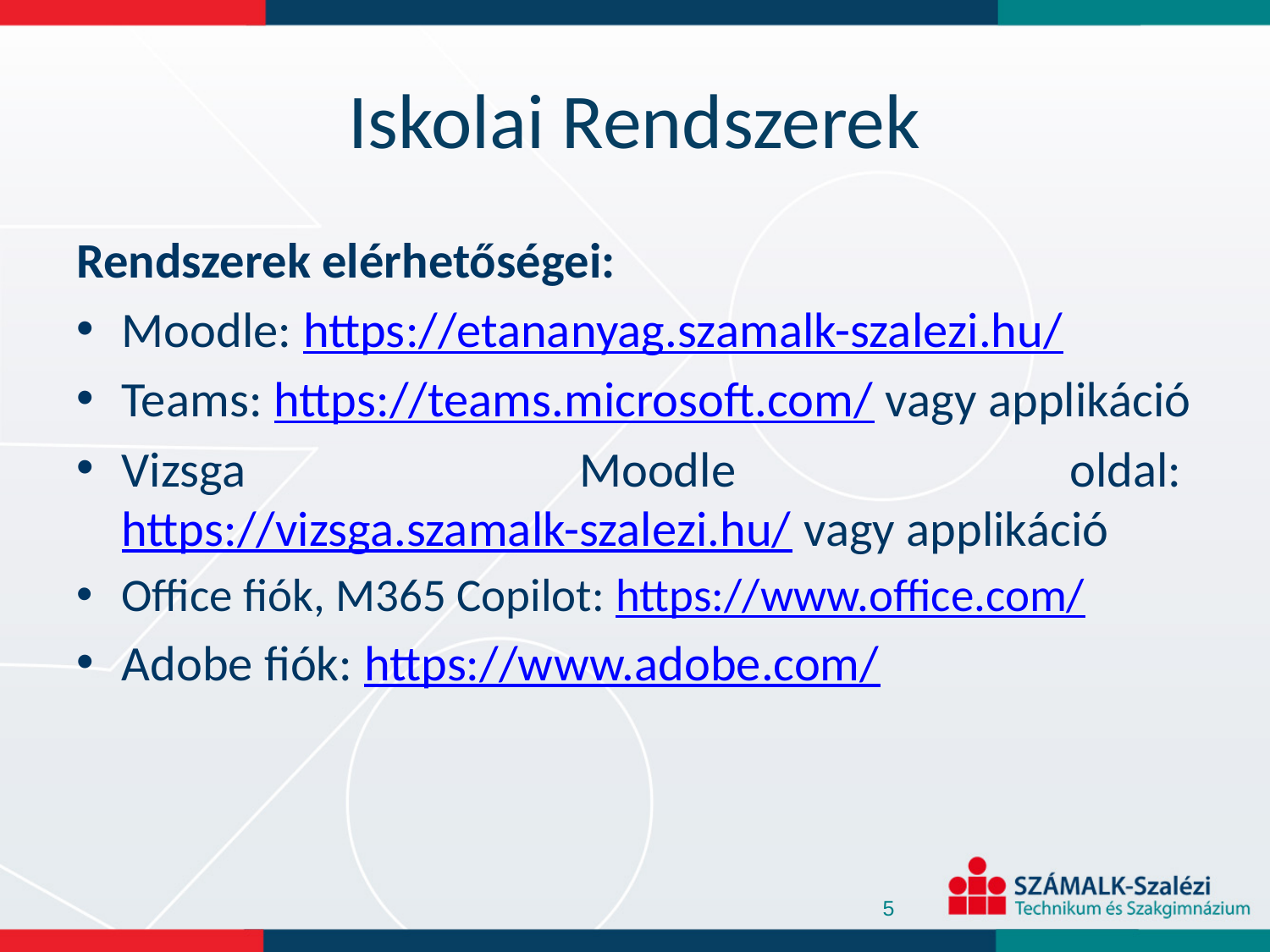

# Iskolai Rendszerek
Rendszerek elérhetőségei:
Moodle: https://etananyag.szamalk-szalezi.hu/
Teams: https://teams.microsoft.com/ vagy applikáció
Vizsga Moodle oldal: https://vizsga.szamalk-szalezi.hu/ vagy applikáció
Office fiók, M365 Copilot: https://www.office.com/
Adobe fiók: https://www.adobe.com/

5